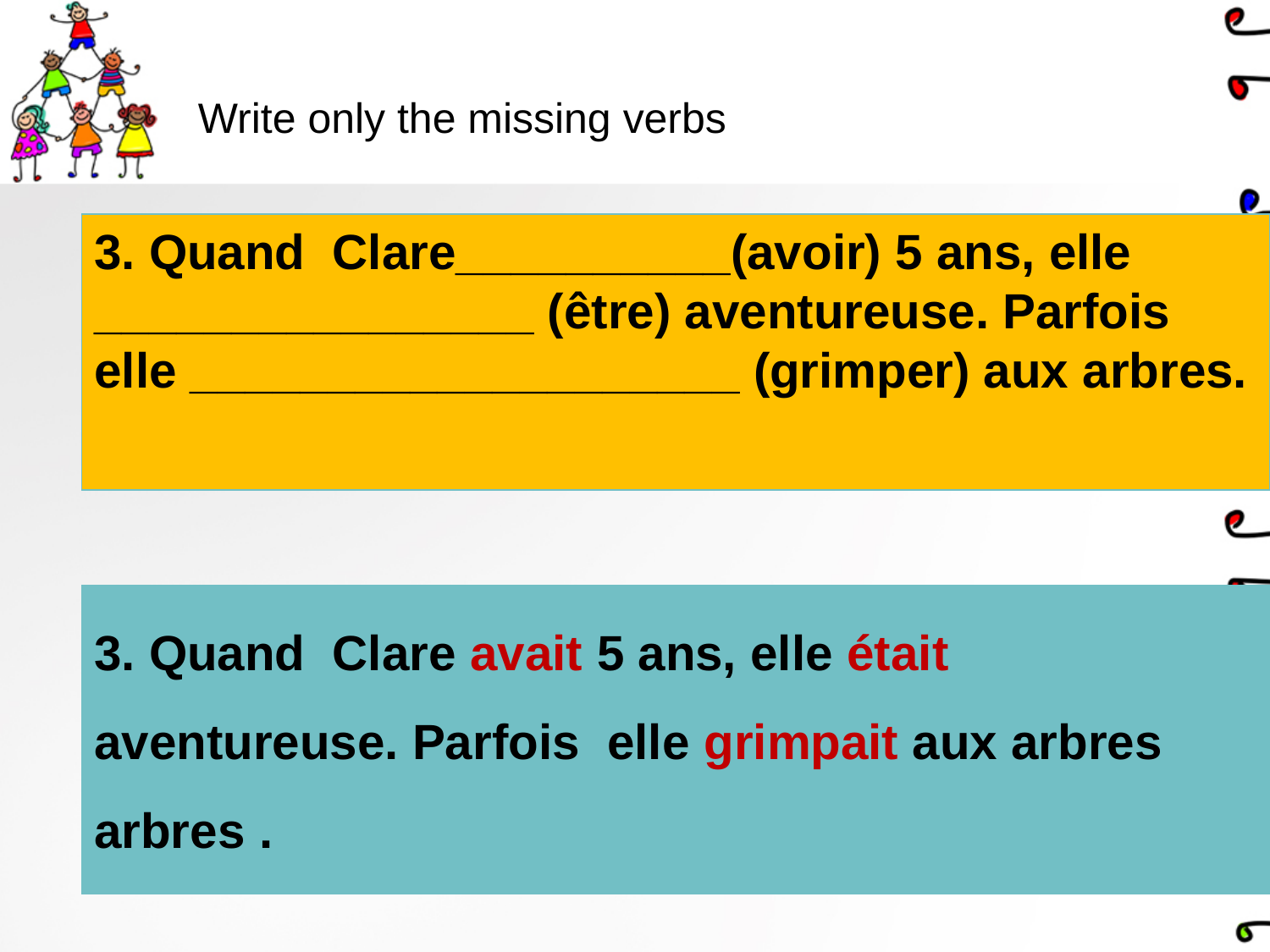

# Write only the missing verbs
3. Quand  Clare__________(avoir) 5 ans, elle ________________ (être) aventureuse. Parfois  elle ____________________ (grimper) aux arbres.
3. Quand  Clare avait 5 ans, elle était aventureuse. Parfois  elle grimpait aux arbres arbres .